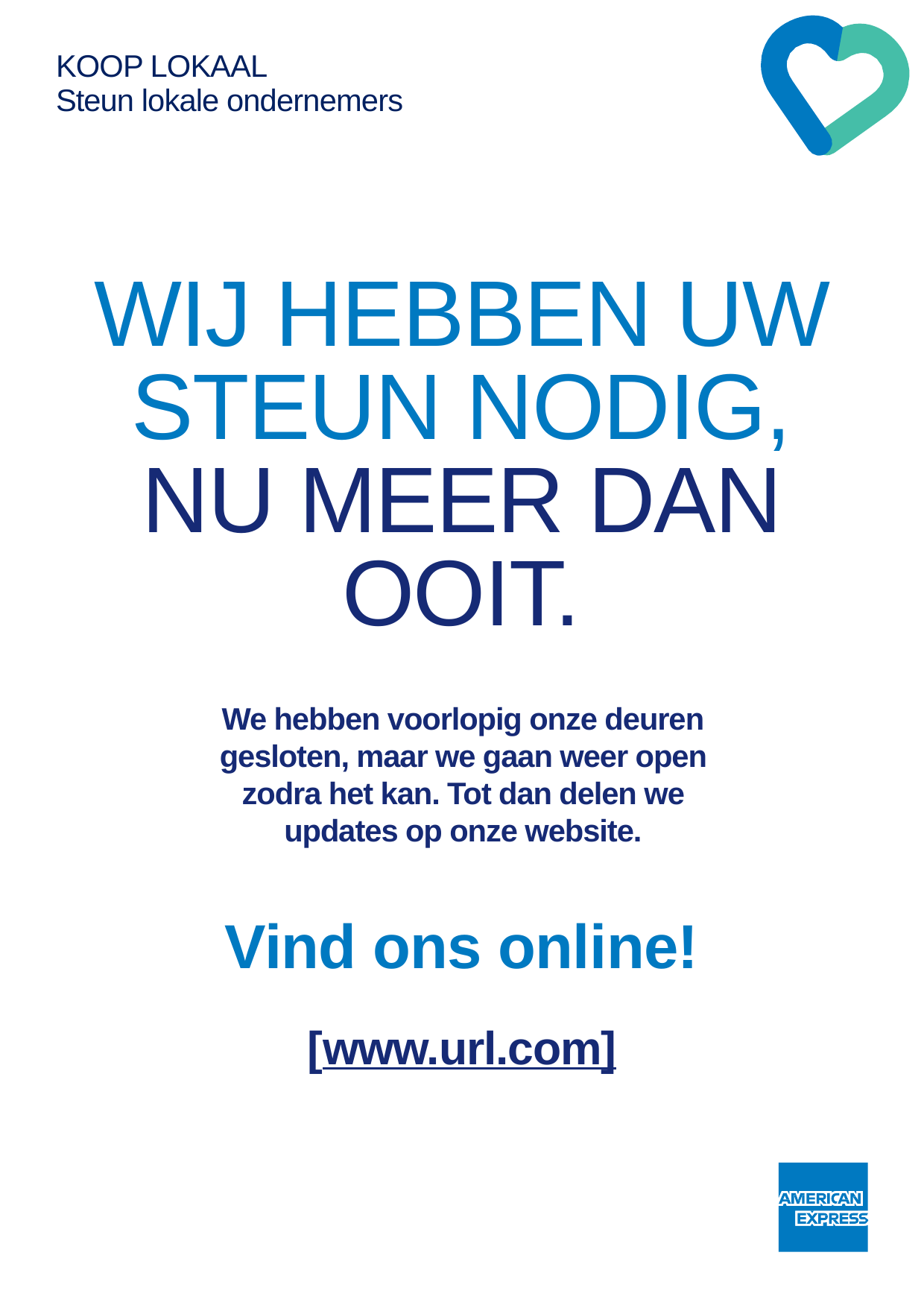

KOOP LOKAAL
Steun lokale ondernemers
WIJ HEBBEN UW STEUN NODIG,
NU MEER DAN OOIT.

We hebben voorlopig onze deuren gesloten, maar we gaan weer open zodra het kan. Tot dan delen we updates op onze website.
Vind ons online!
[www.url.com]